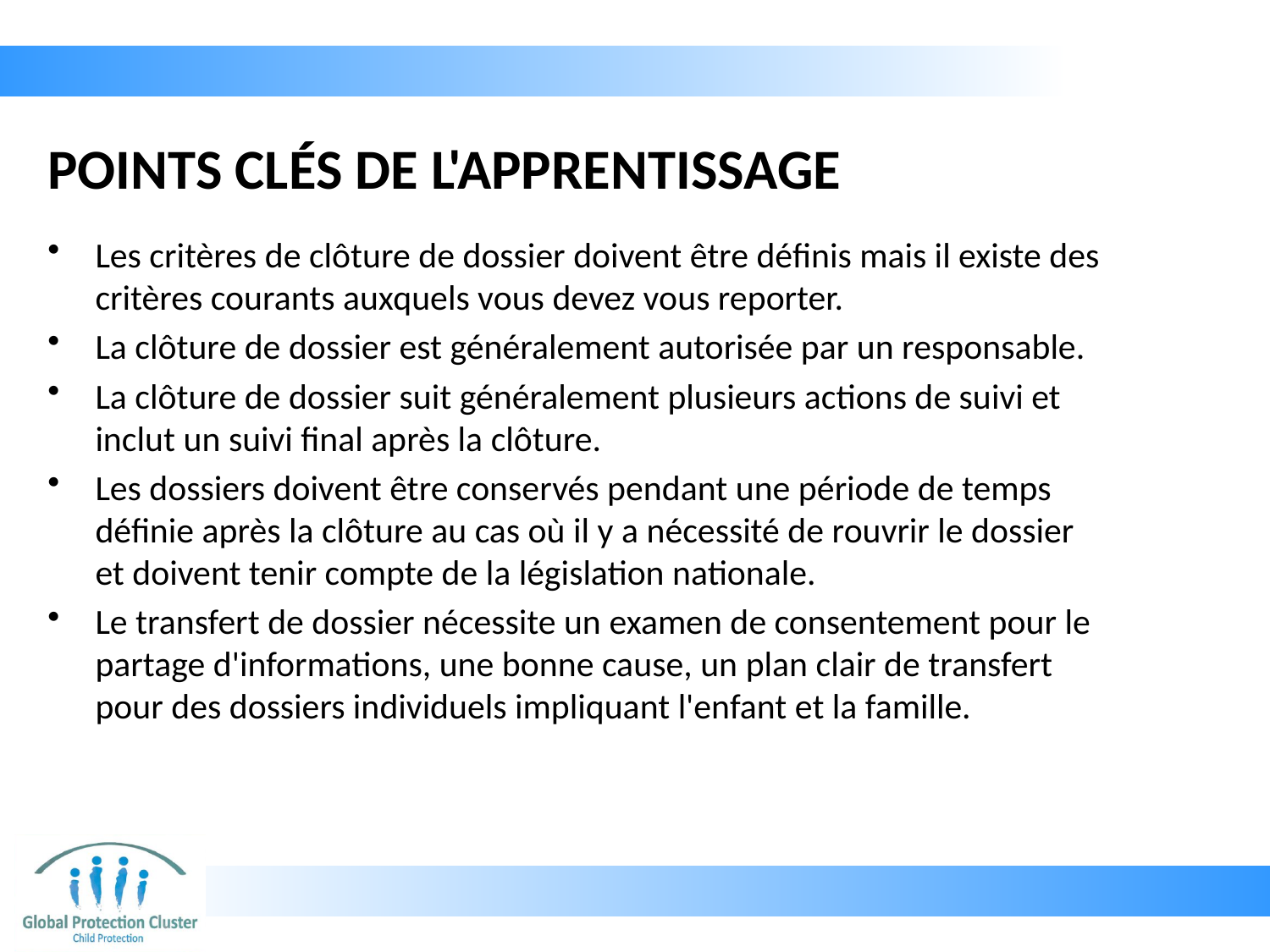

# POINTS CLÉS DE L'APPRENTISSAGE
Les critères de clôture de dossier doivent être définis mais il existe des critères courants auxquels vous devez vous reporter.
La clôture de dossier est généralement autorisée par un responsable.
La clôture de dossier suit généralement plusieurs actions de suivi et inclut un suivi final après la clôture.
Les dossiers doivent être conservés pendant une période de temps définie après la clôture au cas où il y a nécessité de rouvrir le dossier et doivent tenir compte de la législation nationale.
Le transfert de dossier nécessite un examen de consentement pour le partage d'informations, une bonne cause, un plan clair de transfert pour des dossiers individuels impliquant l'enfant et la famille.